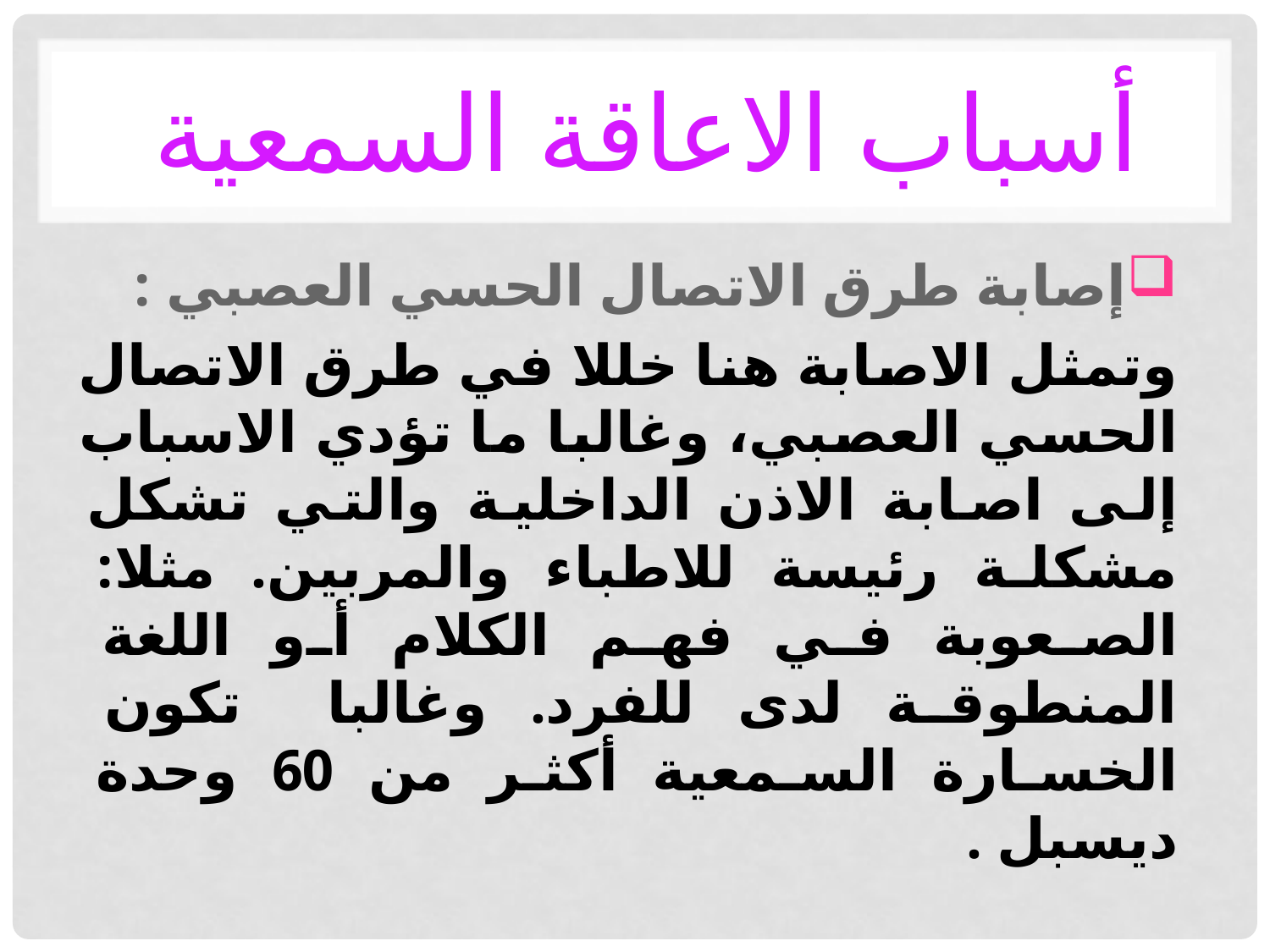

# أسباب الاعاقة السمعية
إصابة طرق الاتصال الحسي العصبي :
وتمثل الاصابة هنا خللا في طرق الاتصال الحسي العصبي، وغالبا ما تؤدي الاسباب إلى اصابة الاذن الداخلية والتي تشكل مشكلة رئيسة للاطباء والمربين. مثلا: الصعوبة في فهم الكلام أو اللغة المنطوقة لدى للفرد. وغالبا  تكون الخسارة السمعية أكثر من 60 وحدة ديسبل .